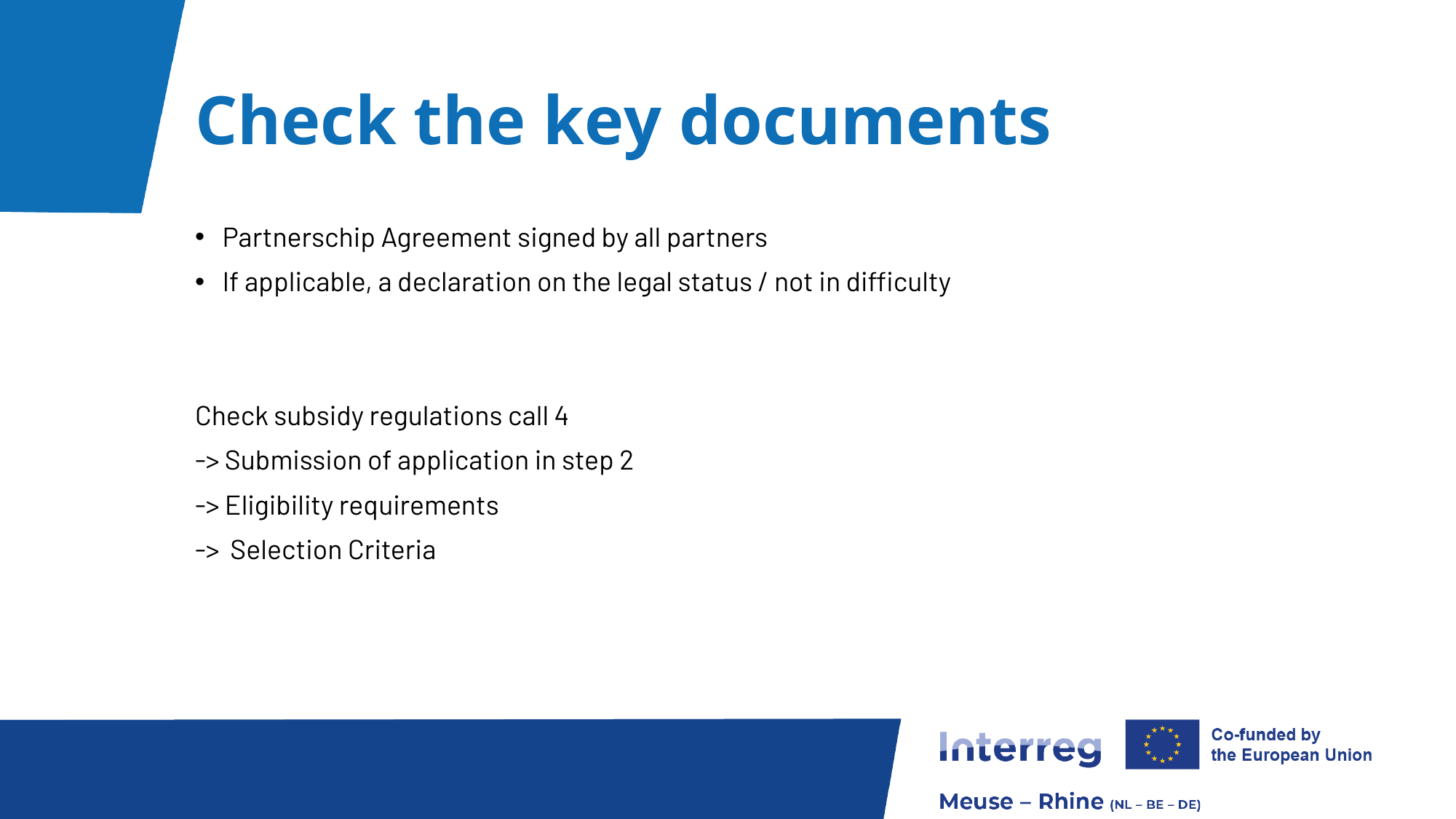

# Check the key documents
Partnerschip Agreement signed by all partners
If applicable, a declaration on the legal status / not in difficulty

Check subsidy regulations call 4
-> Submission of application in step 2
-> Eligibility requirements
->  Selection Criteria